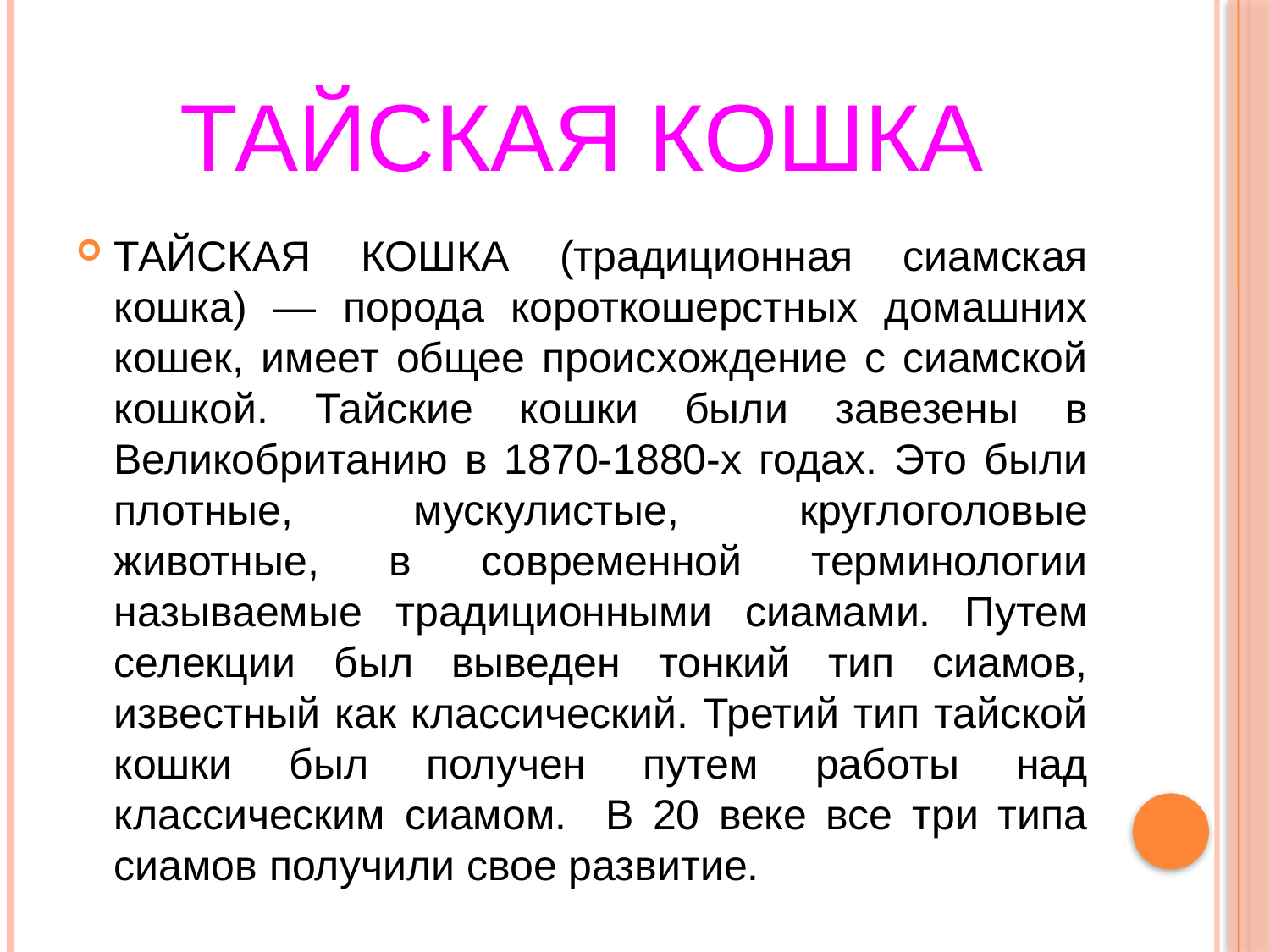

# Тайская кошка
ТАЙСКАЯ КОШКА (традиционная сиамская кошка) — порода короткошерстных домашних кошек, имеет общее происхождение с сиамской кошкой. Тайские кошки были завезены в Великобританию в 1870-1880-х годах. Это были плотные, мускулистые, круглоголовые животные, в современной терминологии называемые традиционными сиамами. Путем селекции был выведен тонкий тип сиамов, известный как классический. Третий тип тайской кошки был получен путем работы над классическим сиамом.  В 20 веке все три типа сиамов получили свое развитие.